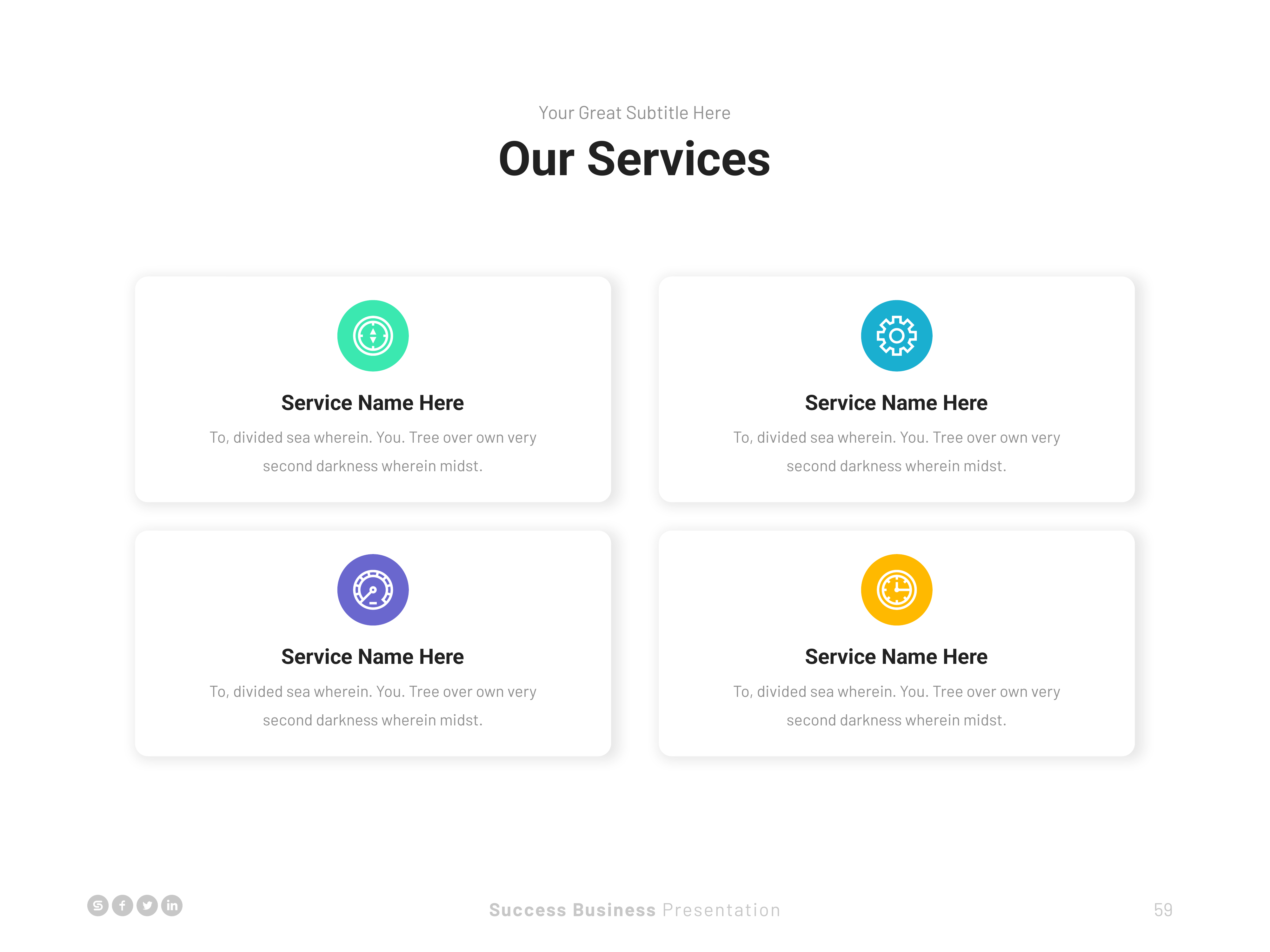

Your Great Subtitle Here
Our Services

Service Name Here
To, divided sea wherein. You. Tree over own very second darkness wherein midst.
Service Name Here
To, divided sea wherein. You. Tree over own very second darkness wherein midst.

Service Name Here
To, divided sea wherein. You. Tree over own very second darkness wherein midst.
Service Name Here
To, divided sea wherein. You. Tree over own very second darkness wherein midst.